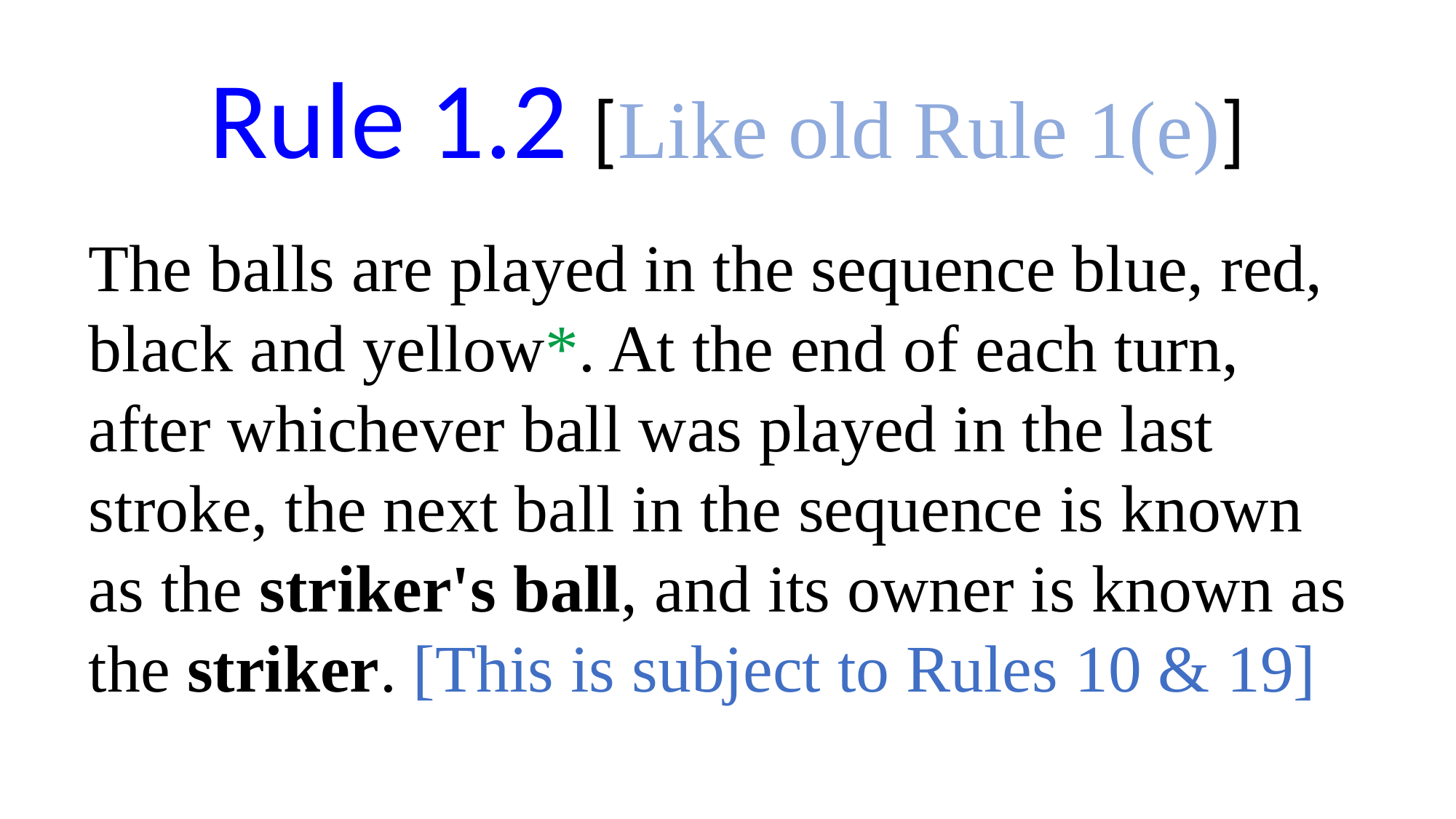

# Rule 1.2 [Like old Rule 1(e)]
The balls are played in the sequence blue, red, black and yellow*. At the end of each turn, after whichever ball was played in the last stroke, the next ball in the sequence is known as the striker's ball, and its owner is known as the striker. [This is subject to Rules 10 & 19]